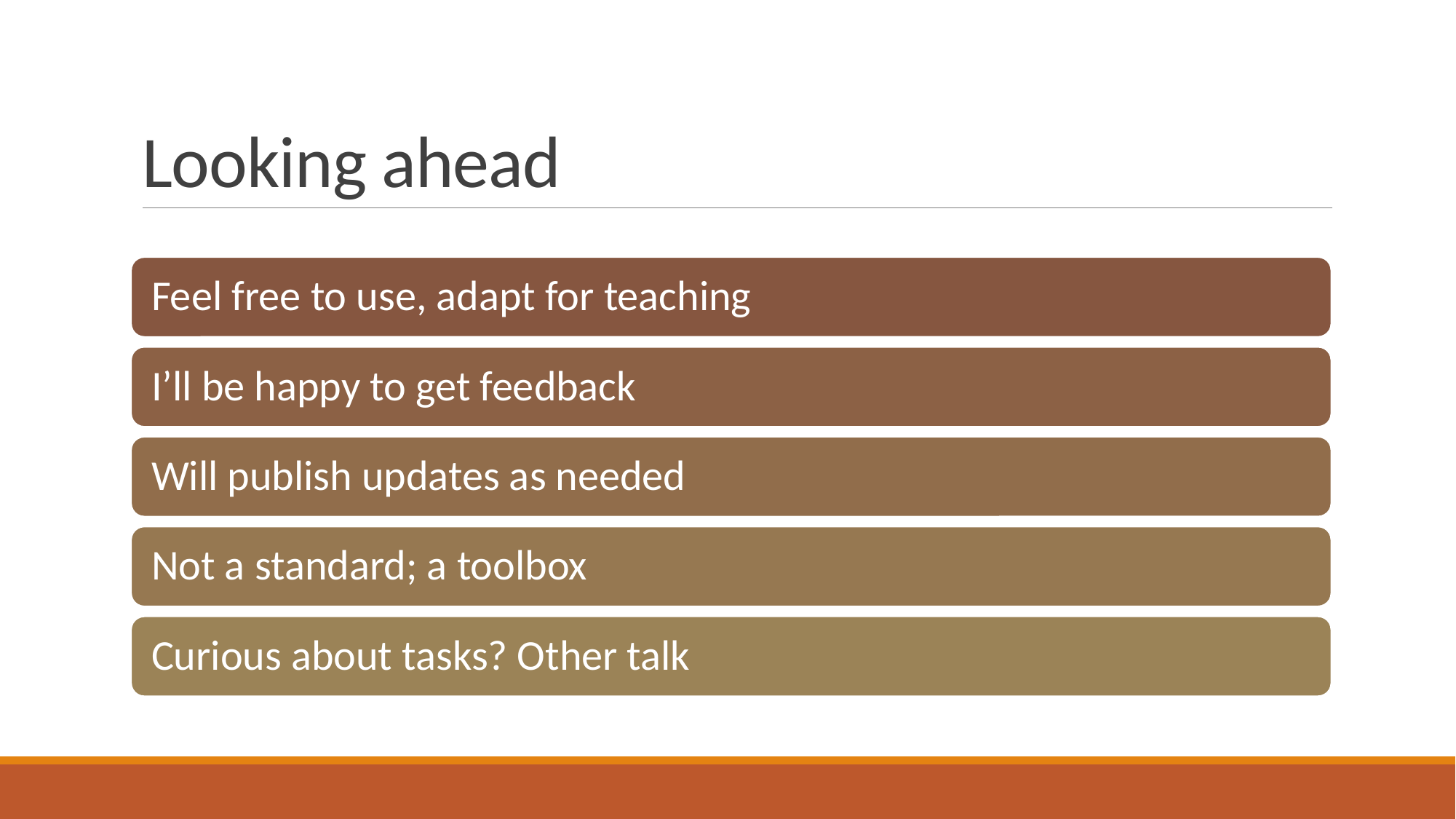

# Looking ahead
Feel free to use, adapt for teaching
I’ll be happy to get feedback
Will publish updates as needed
Not a standard; a toolbox
Curious about tasks? Other talk